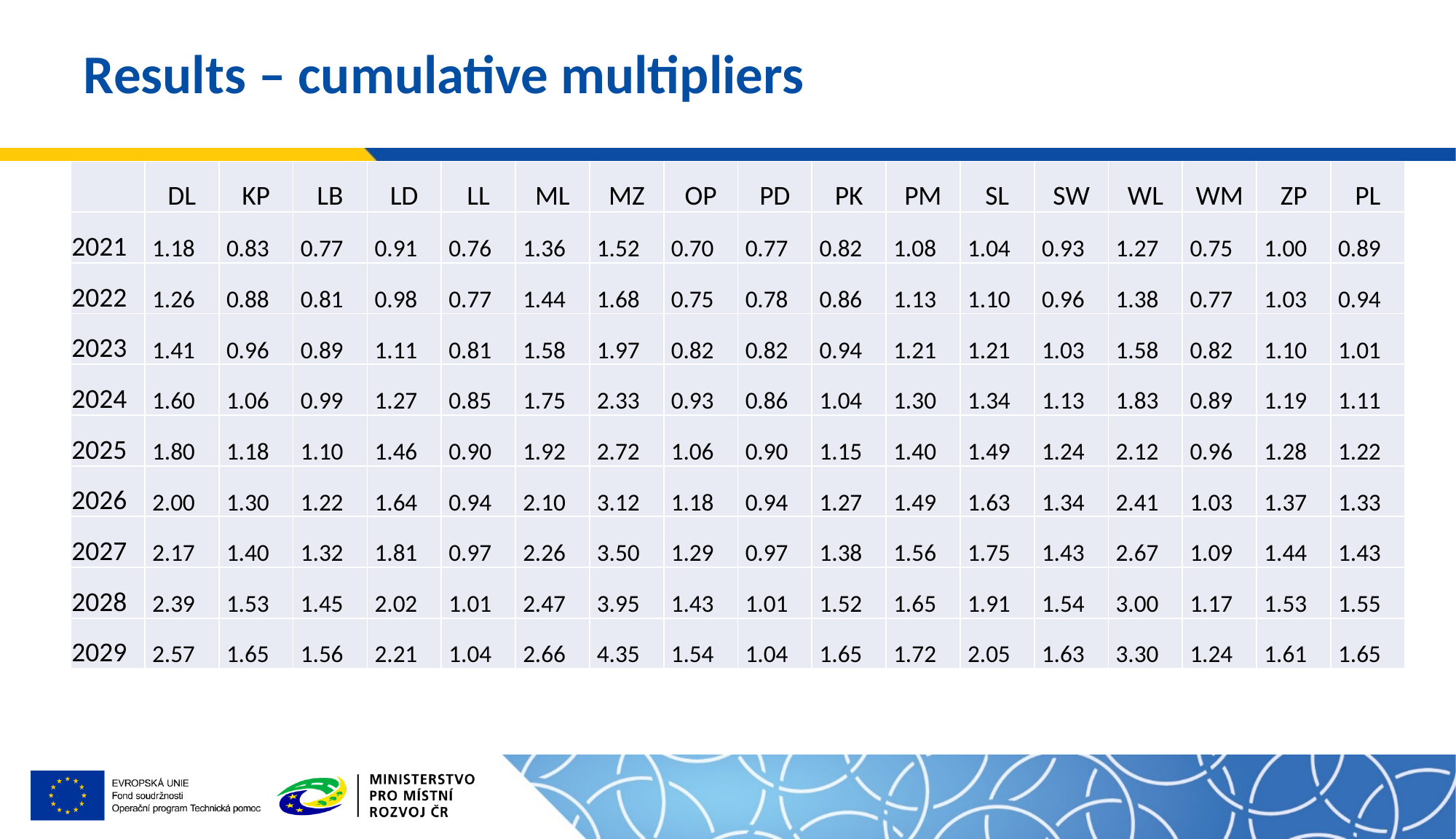

# Results – cumulative multipliers
|  | DL | KP | LB | LD | LL | ML | MZ | OP | PD | PK | PM | SL | SW | WL | WM | ZP | PL |
| --- | --- | --- | --- | --- | --- | --- | --- | --- | --- | --- | --- | --- | --- | --- | --- | --- | --- |
| 2021 | 1.18 | 0.83 | 0.77 | 0.91 | 0.76 | 1.36 | 1.52 | 0.70 | 0.77 | 0.82 | 1.08 | 1.04 | 0.93 | 1.27 | 0.75 | 1.00 | 0.89 |
| 2022 | 1.26 | 0.88 | 0.81 | 0.98 | 0.77 | 1.44 | 1.68 | 0.75 | 0.78 | 0.86 | 1.13 | 1.10 | 0.96 | 1.38 | 0.77 | 1.03 | 0.94 |
| 2023 | 1.41 | 0.96 | 0.89 | 1.11 | 0.81 | 1.58 | 1.97 | 0.82 | 0.82 | 0.94 | 1.21 | 1.21 | 1.03 | 1.58 | 0.82 | 1.10 | 1.01 |
| 2024 | 1.60 | 1.06 | 0.99 | 1.27 | 0.85 | 1.75 | 2.33 | 0.93 | 0.86 | 1.04 | 1.30 | 1.34 | 1.13 | 1.83 | 0.89 | 1.19 | 1.11 |
| 2025 | 1.80 | 1.18 | 1.10 | 1.46 | 0.90 | 1.92 | 2.72 | 1.06 | 0.90 | 1.15 | 1.40 | 1.49 | 1.24 | 2.12 | 0.96 | 1.28 | 1.22 |
| 2026 | 2.00 | 1.30 | 1.22 | 1.64 | 0.94 | 2.10 | 3.12 | 1.18 | 0.94 | 1.27 | 1.49 | 1.63 | 1.34 | 2.41 | 1.03 | 1.37 | 1.33 |
| 2027 | 2.17 | 1.40 | 1.32 | 1.81 | 0.97 | 2.26 | 3.50 | 1.29 | 0.97 | 1.38 | 1.56 | 1.75 | 1.43 | 2.67 | 1.09 | 1.44 | 1.43 |
| 2028 | 2.39 | 1.53 | 1.45 | 2.02 | 1.01 | 2.47 | 3.95 | 1.43 | 1.01 | 1.52 | 1.65 | 1.91 | 1.54 | 3.00 | 1.17 | 1.53 | 1.55 |
| 2029 | 2.57 | 1.65 | 1.56 | 2.21 | 1.04 | 2.66 | 4.35 | 1.54 | 1.04 | 1.65 | 1.72 | 2.05 | 1.63 | 3.30 | 1.24 | 1.61 | 1.65 |